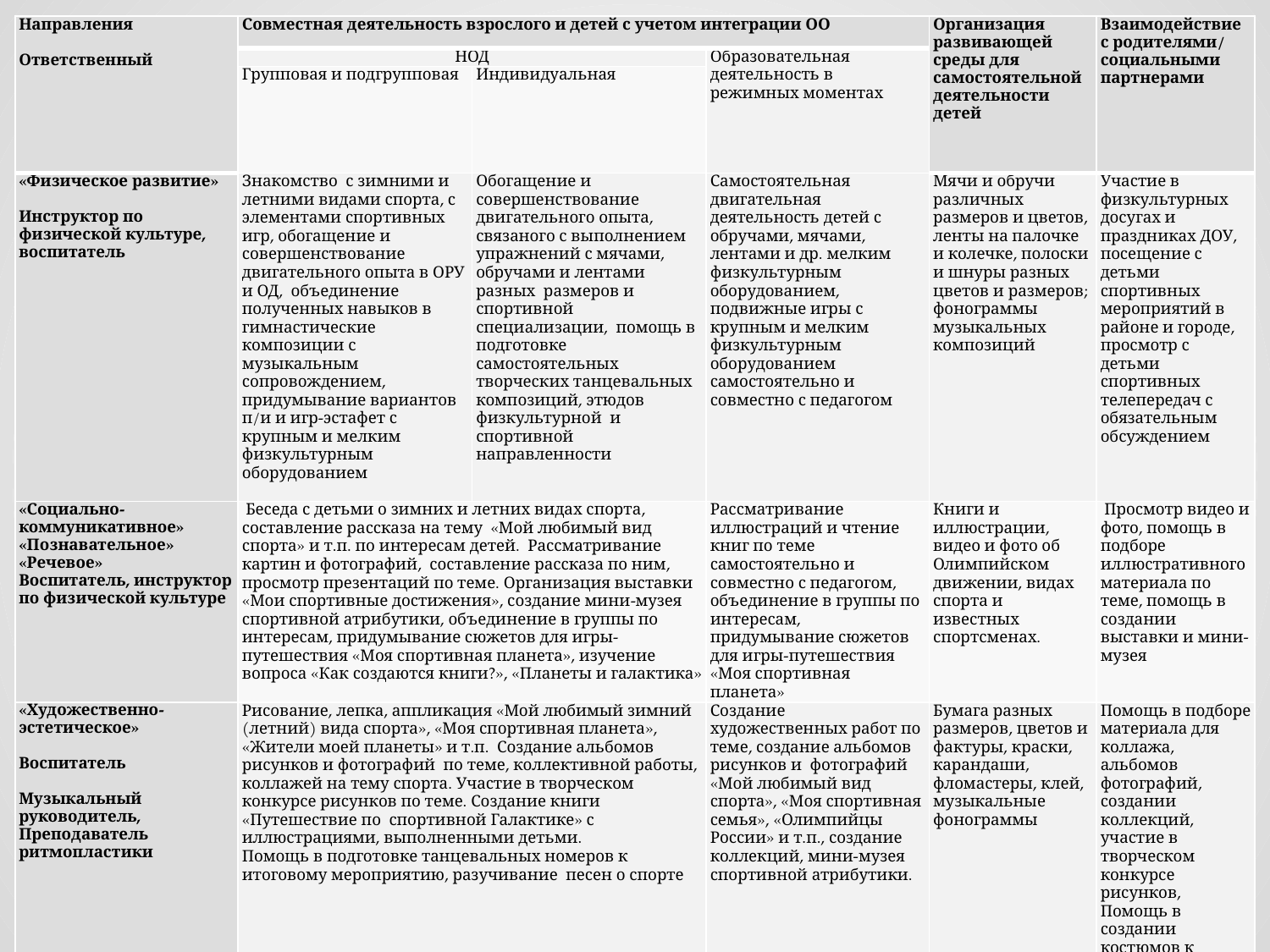

| Направления   Ответственный | Совместная деятельность взрослого и детей с учетом интеграции ОО |  |  | Организация развивающей среды для самостоятельной деятельности детей | Взаимодействие с родителями/ социальными партнерами |
| --- | --- | --- | --- | --- | --- |
|  | НОД |  | Образовательная деятельность в режимных моментах |  |  |
|  | Групповая и подгрупповая | Индивидуальная |  |  |  |
| «Физическое развитие»   Инструктор по физической культуре, воспитатель | Знакомство с зимними и летними видами спорта, с элементами спортивных игр, обогащение и совершенствование двигательного опыта в ОРУ и ОД, объединение полученных навыков в гимнастические композиции с музыкальным сопровождением, придумывание вариантов п/и и игр-эстафет с крупным и мелким физкультурным оборудованием | Обогащение и совершенствование двигательного опыта, связаного с выполнением упражнений с мячами, обручами и лентами разных размеров и спортивной специализации, помощь в подготовке самостоятельных творческих танцевальных композиций, этюдов физкультурной и спортивной направленности | Самостоятельная двигательная деятельность детей с обручами, мячами, лентами и др. мелким физкультурным оборудованием, подвижные игры с крупным и мелким физкультурным оборудованием самостоятельно и совместно с педагогом | Мячи и обручи различных размеров и цветов, ленты на палочке и колечке, полоски и шнуры разных цветов и размеров; фонограммы музыкальных композиций | Участие в физкультурных досугах и праздниках ДОУ, посещение с детьми спортивных мероприятий в районе и городе, просмотр с детьми спортивных телепередач с обязательным обсуждением |
| «Социально-коммуникативное» «Познавательное» «Речевое» Воспитатель, инструктор по физической культуре | Беседа с детьми о зимних и летних видах спорта, составление рассказа на тему «Мой любимый вид спорта» и т.п. по интересам детей. Рассматривание картин и фотографий, составление рассказа по ним, просмотр презентаций по теме. Организация выставки «Мои спортивные достижения», создание мини-музея спортивной атрибутики, объединение в группы по интересам, придумывание сюжетов для игры-путешествия «Моя спортивная планета», изучение вопроса «Как создаются книги?», «Планеты и галактика» |  | Рассматривание иллюстраций и чтение книг по теме самостоятельно и совместно с педагогом, объединение в группы по интересам, придумывание сюжетов для игры-путешествия «Моя спортивная планета» | Книги и иллюстрации, видео и фото об Олимпийском движении, видах спорта и известных спортсменах. | Просмотр видео и фото, помощь в подборе иллюстративного материала по теме, помощь в создании выставки и мини-музея |
| «Художественно-эстетическое»   Воспитатель   Музыкальный руководитель, Преподаватель ритмопластики | Рисование, лепка, аппликация «Мой любимый зимний (летний) вида спорта», «Моя спортивная планета», «Жители моей планеты» и т.п. Создание альбомов рисунков и фотографий по теме, коллективной работы, коллажей на тему спорта. Участие в творческом конкурсе рисунков по теме. Создание книги «Путешествие по спортивной Галактике» с иллюстрациями, выполненными детьми. Помощь в подготовке танцевальных номеров к итоговому мероприятию, разучивание песен о спорте |  | Создание художественных работ по теме, создание альбомов рисунков и фотографий «Мой любимый вид спорта», «Моя спортивная семья», «Олимпийцы России» и т.п., создание коллекций, мини-музея спортивной атрибутики. | Бумага разных размеров, цветов и фактуры, краски, карандаши, фломастеры, клей, музыкальные фонограммы | Помощь в подборе материала для коллажа, альбомов фотографий, создании коллекций, участие в творческом конкурсе рисунков, Помощь в создании костюмов к представлению |